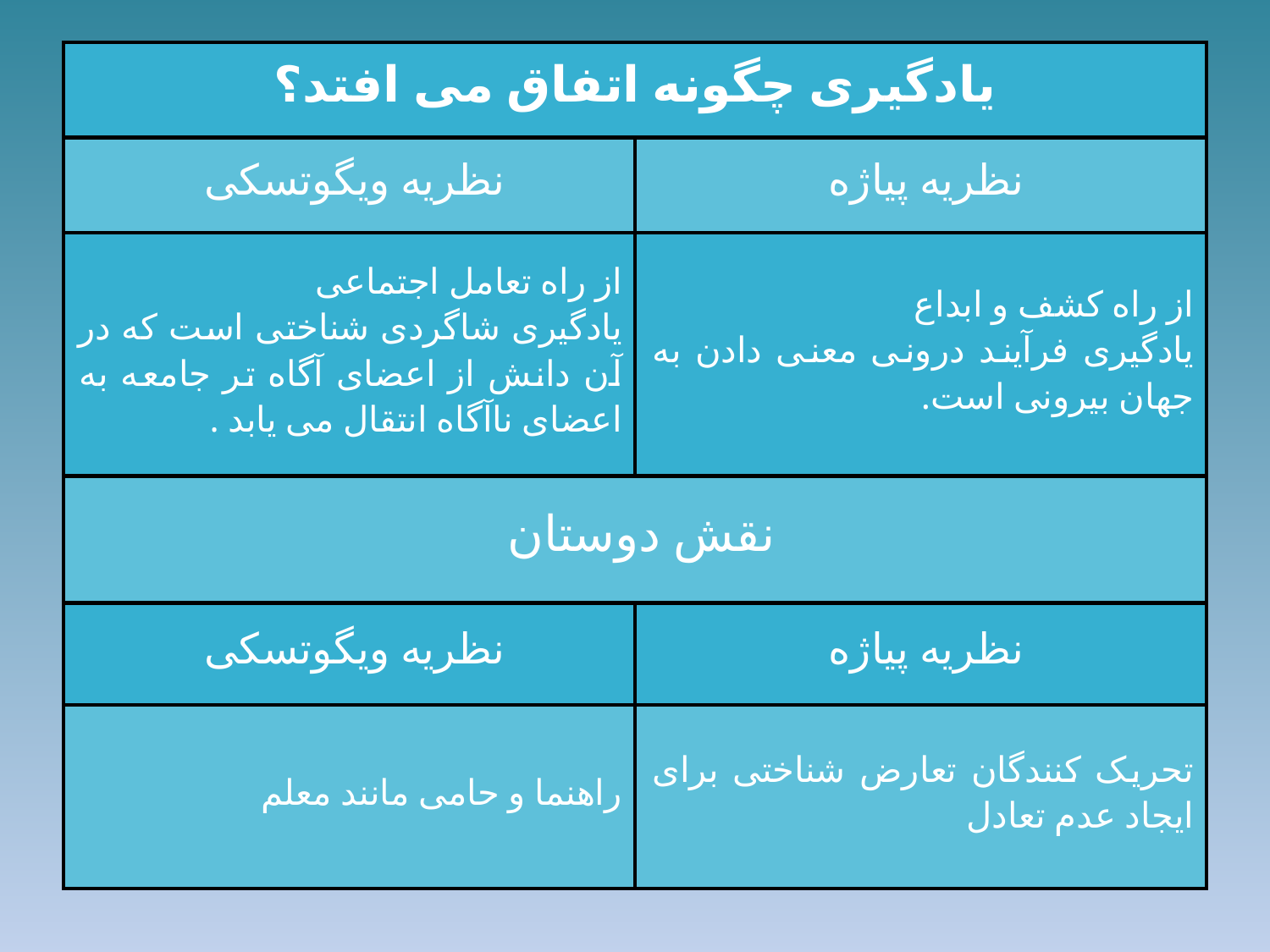

#
| یادگیری چگونه اتفاق می افتد؟ |  |
| --- | --- |
| نظریه ویگوتسکی | نظریه پیاژه |
| از راه تعامل اجتماعی یادگیری شاگردی شناختی است که در آن دانش از اعضای آگاه تر جامعه به اعضای ناآگاه انتقال می یابد . | از راه کشف و ابداع یادگیری فرآیند درونی معنی دادن به جهان بیرونی است. |
| نقش دوستان |  |
| نظریه ویگوتسکی | نظریه پیاژه |
| راهنما و حامی مانند معلم | تحریک کنندگان تعارض شناختی برای ایجاد عدم تعادل |